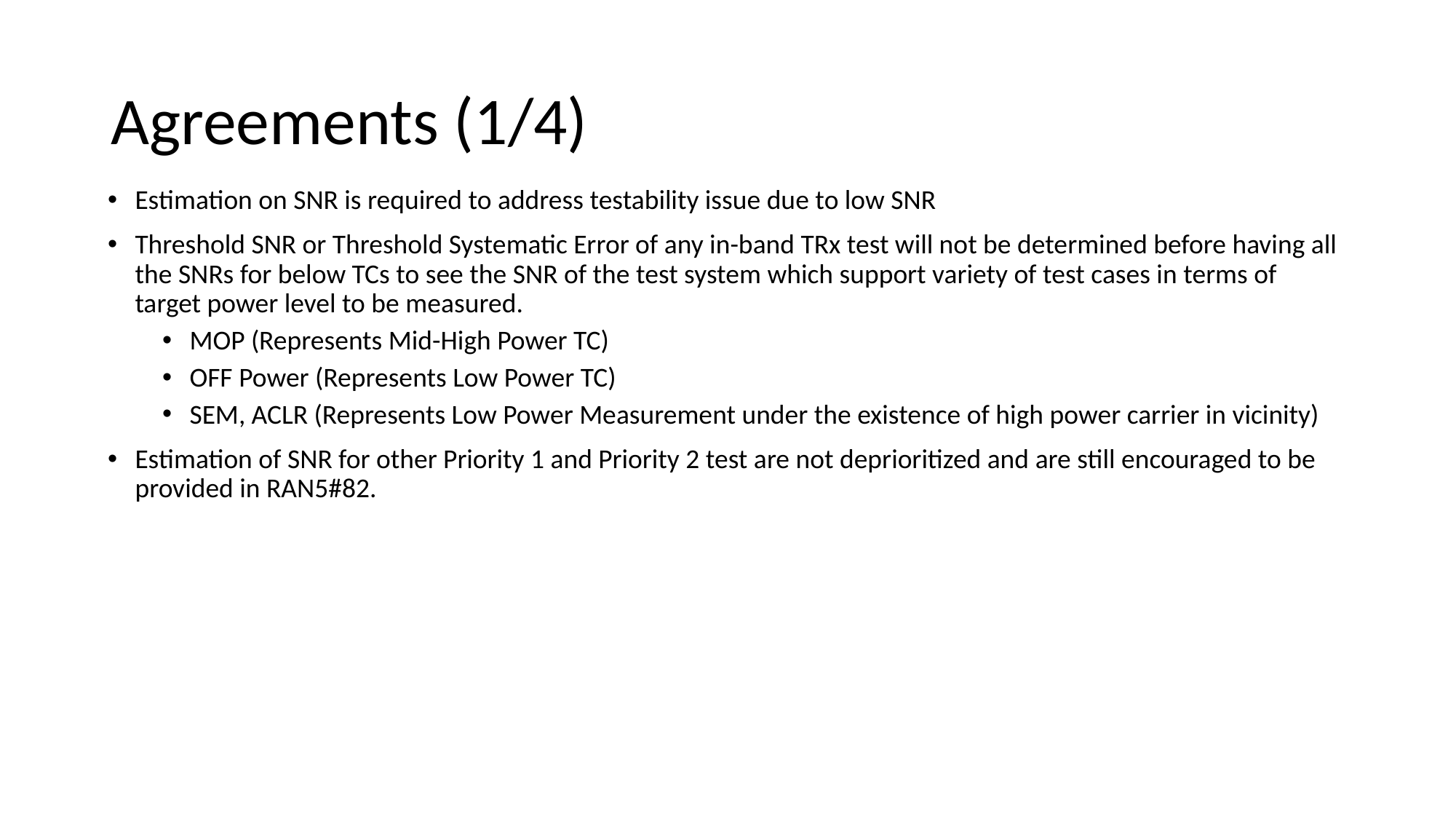

# Agreements (1/4)
Estimation on SNR is required to address testability issue due to low SNR
Threshold SNR or Threshold Systematic Error of any in-band TRx test will not be determined before having all the SNRs for below TCs to see the SNR of the test system which support variety of test cases in terms of target power level to be measured.
MOP (Represents Mid-High Power TC)
OFF Power (Represents Low Power TC)
SEM, ACLR (Represents Low Power Measurement under the existence of high power carrier in vicinity)
Estimation of SNR for other Priority 1 and Priority 2 test are not deprioritized and are still encouraged to be provided in RAN5#82.